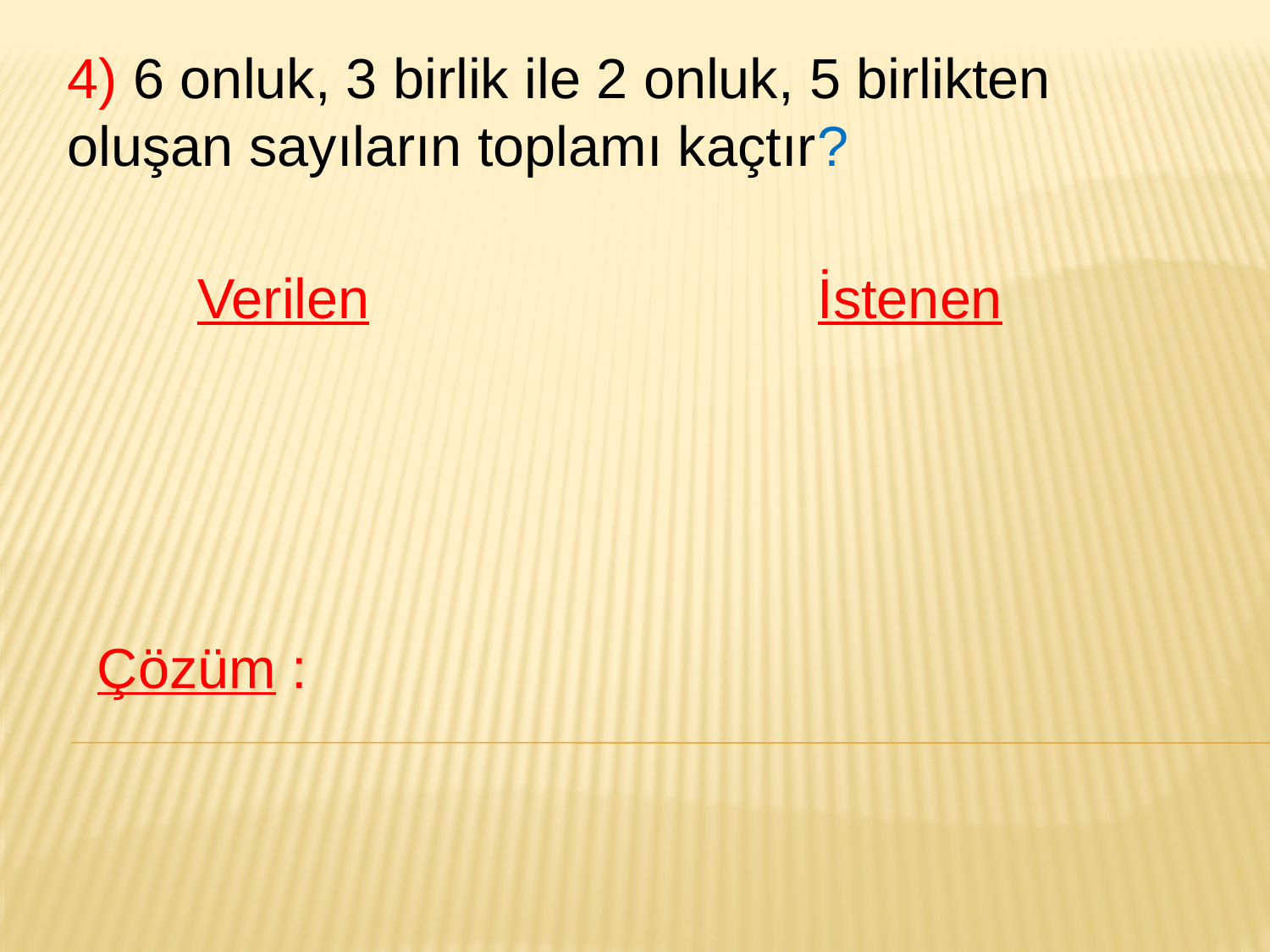

4) 6 onluk, 3 birlik ile 2 onluk, 5 birlikten oluşan sayıların toplamı kaçtır?

Verilen
İstenen
Çözüm :